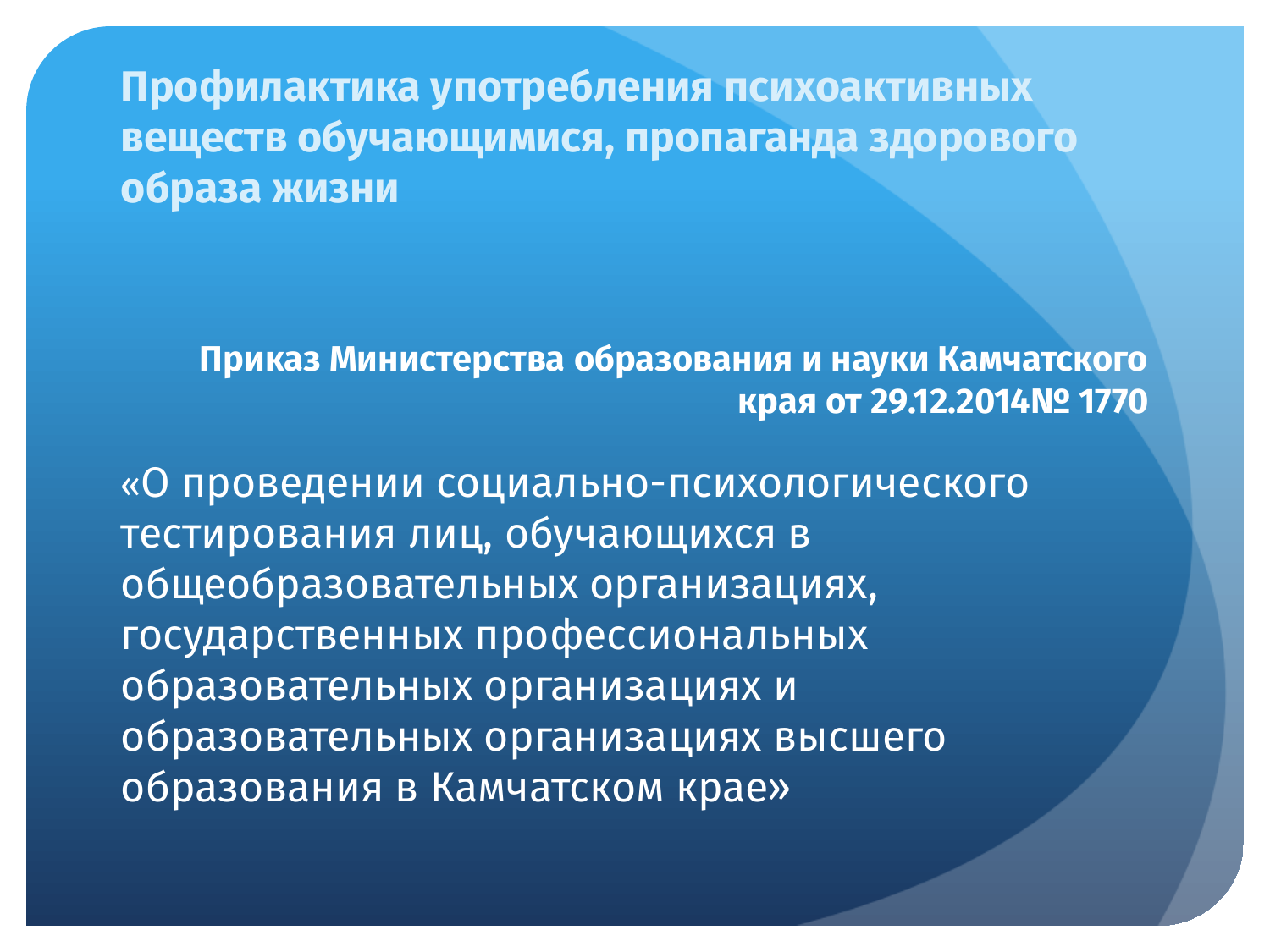

# Профилактика употребления психоактивных веществ обучающимися, пропаганда здорового образа жизни

Приказ Министерства образования и науки Камчатского края от 29.12.2014№ 1770
«О проведении социально-психологического тестирования лиц, обучающихся в общеобразовательных организациях, государственных профессиональных образовательных организациях и образовательных организациях высшего образования в Камчатском крае»